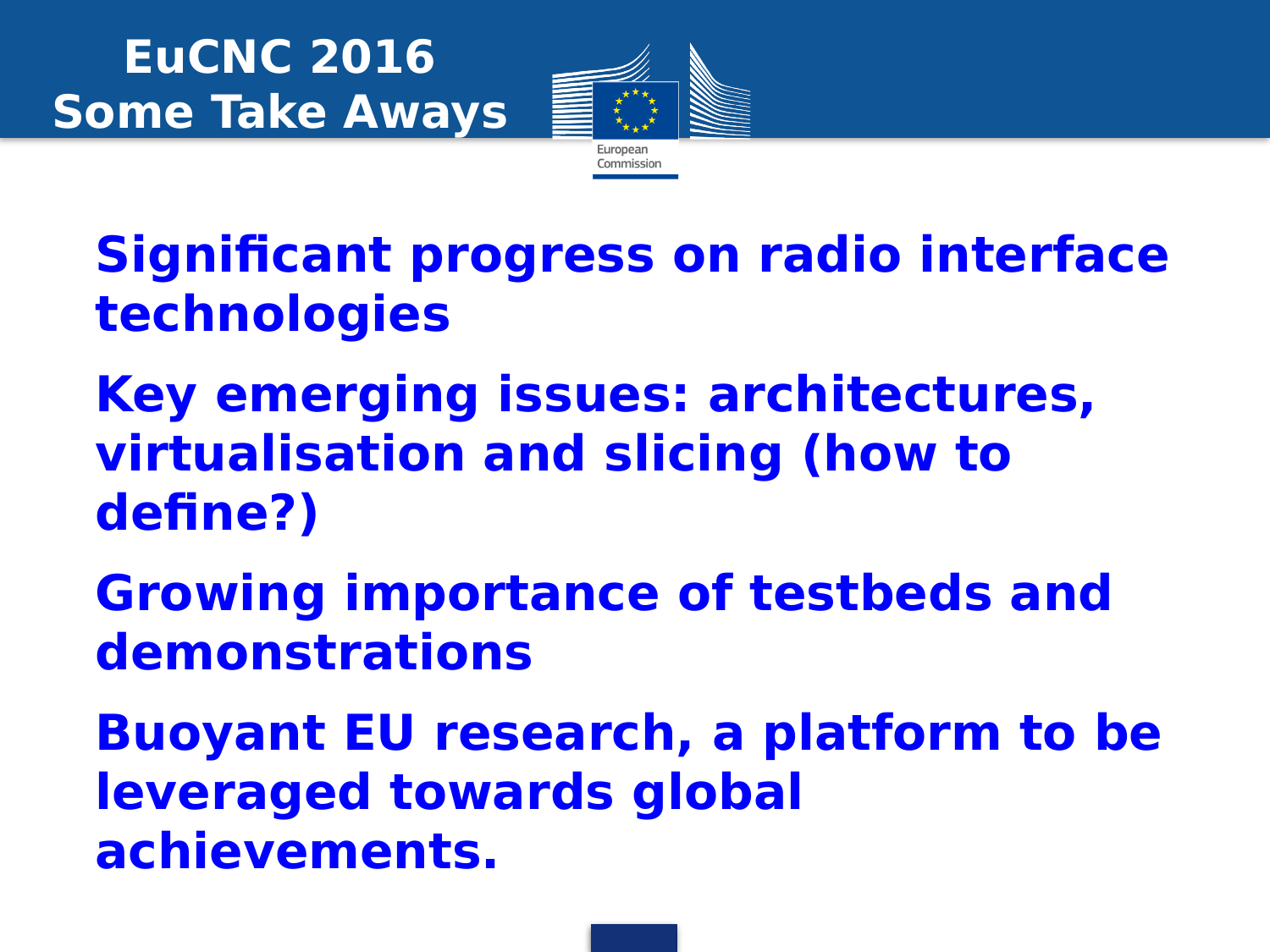

EuCNC 2016
Some Take Aways
	Significant progress on radio interface technologies
	Key emerging issues: architectures, virtualisation and slicing (how to define?)
	Growing importance of testbeds and demonstrations
	Buoyant EU research, a platform to be leveraged towards global achievements.